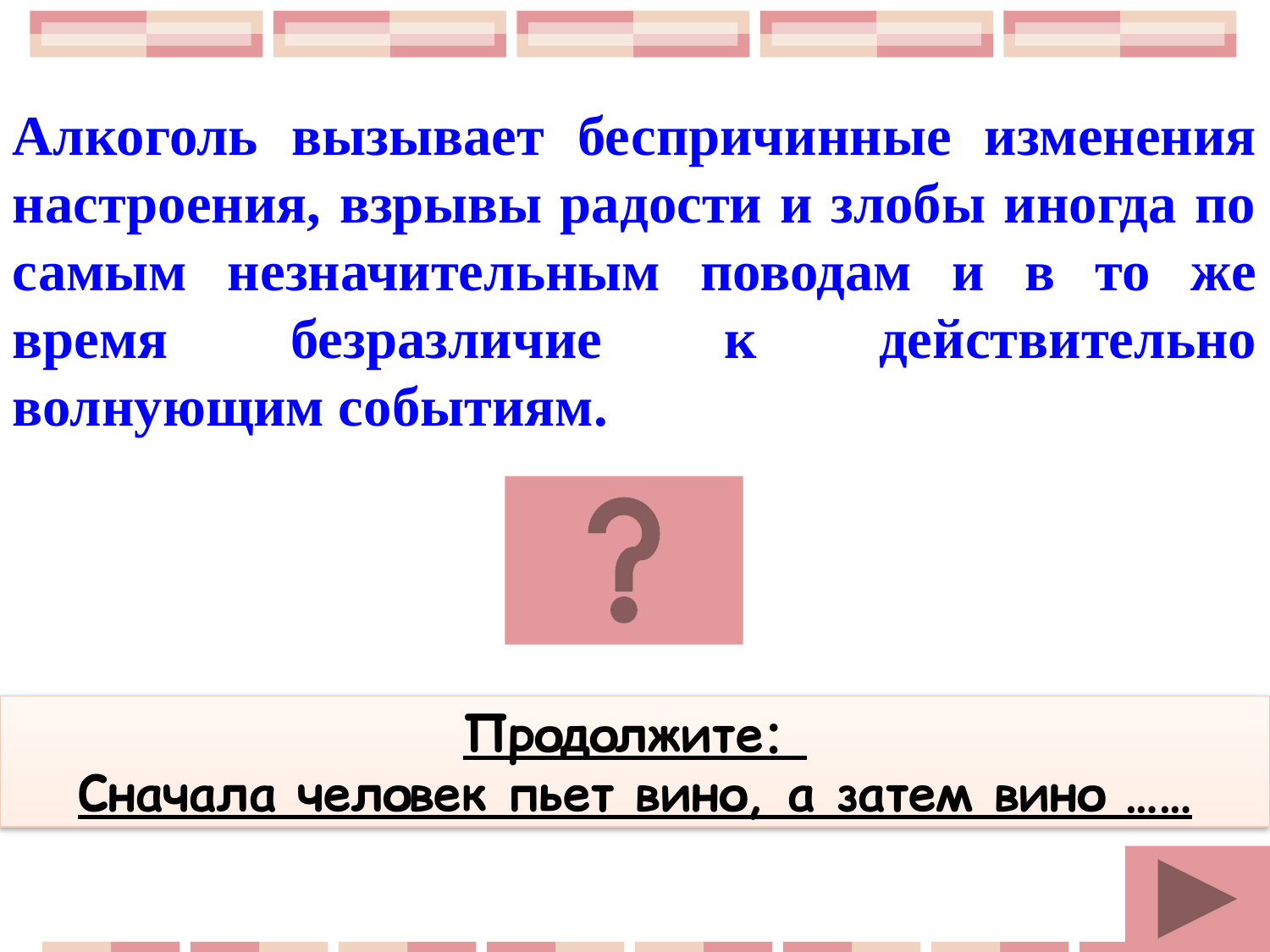

Алкоголь вызывает беспричинные изменения настроения, взрывы радости и злобы иногда по самым незначительным поводам и в то же время безразличие к действительно волнующим событиям.

Продолжите:
Сначала человек пьет вино, а затем вино ……